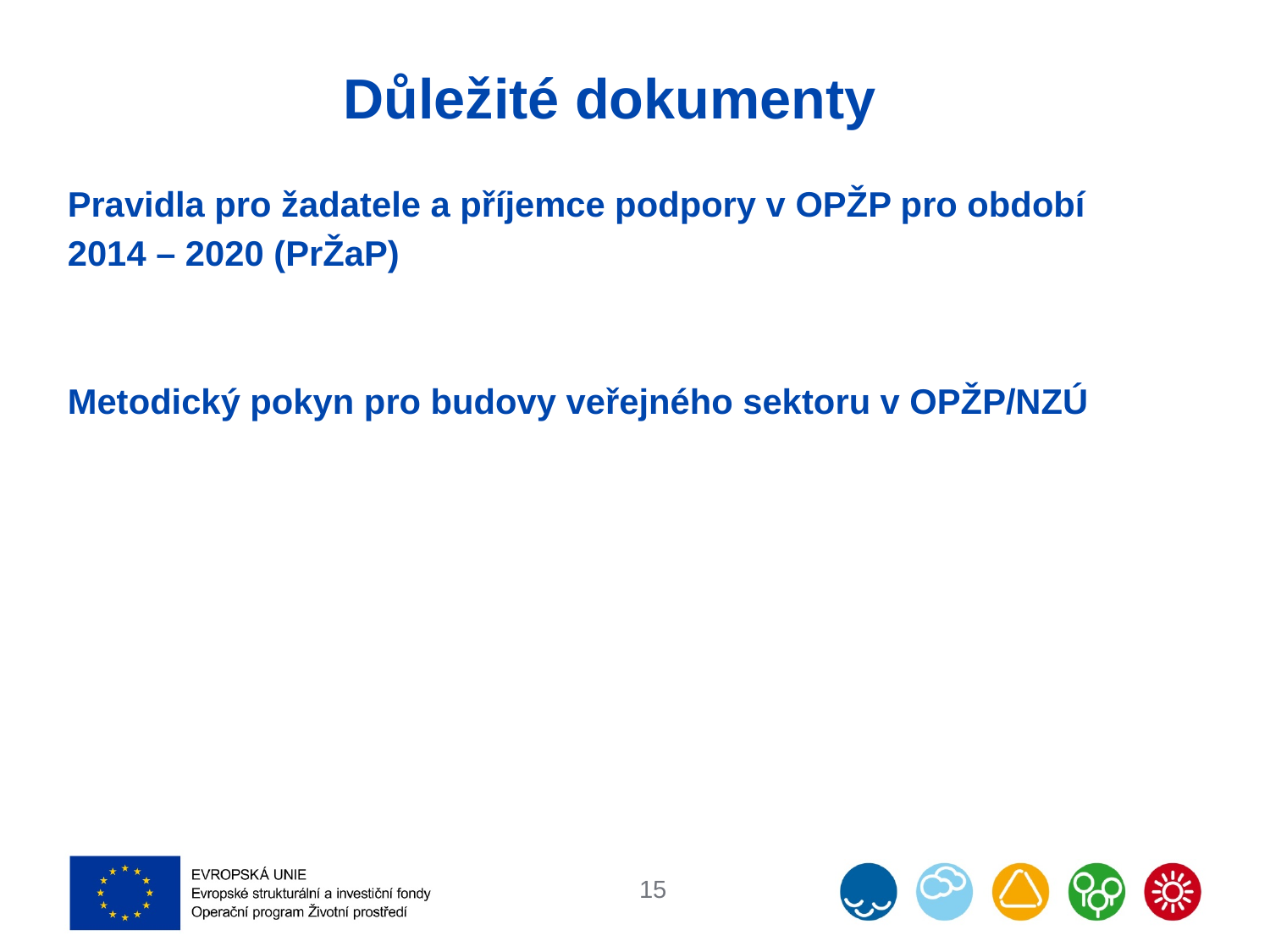

Důležité dokumenty

Pravidla pro žadatele a příjemce podpory v OPŽP pro období
2014 – 2020 (PrŽaP)

Metodický pokyn pro budovy veřejného sektoru v OPŽP/NZÚ

15